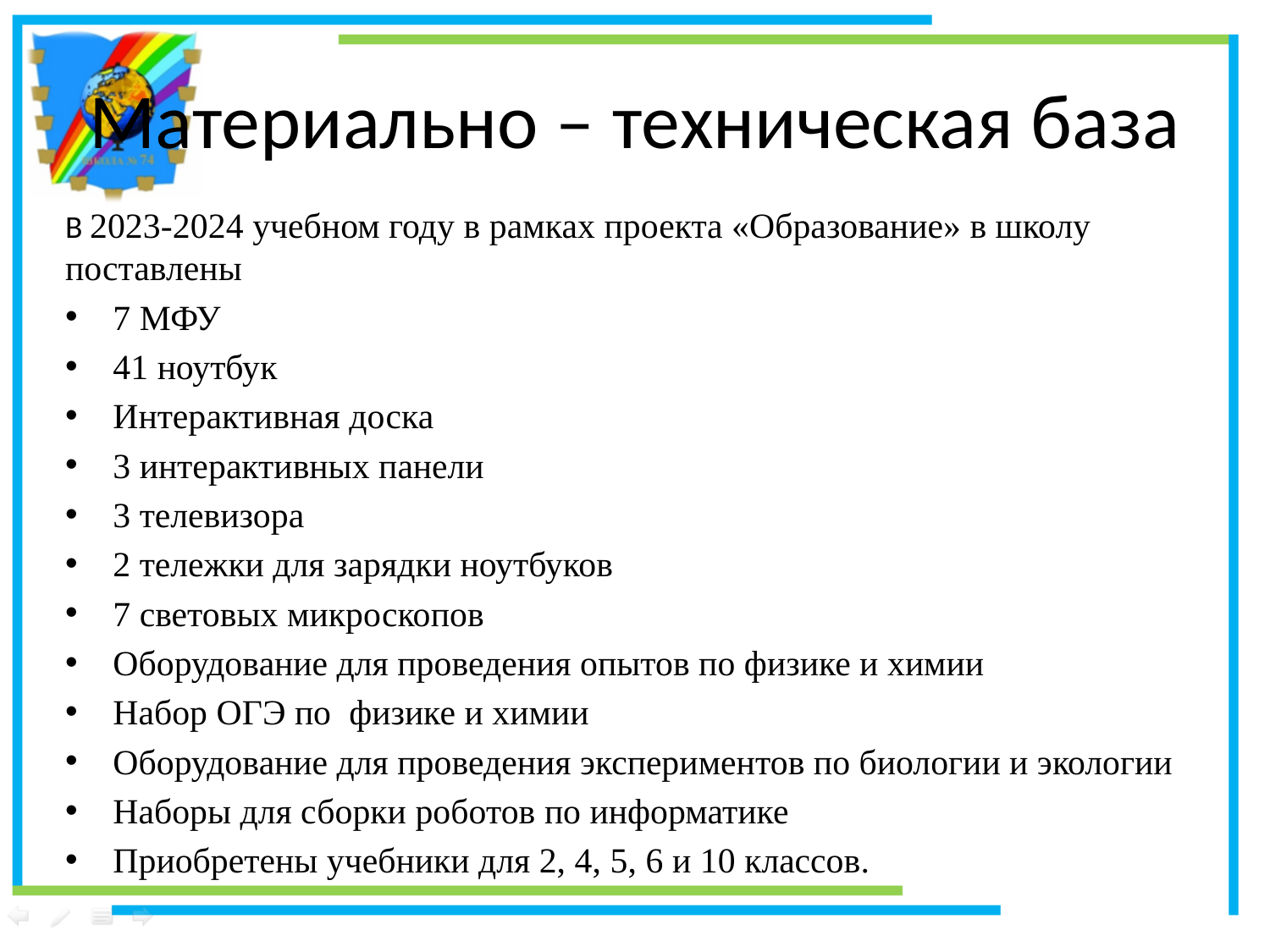

# Материально – техническая база
В 2023-2024 учебном году в рамках проекта «Образование» в школу поставлены
7 МФУ
41 ноутбук
Интерактивная доска
3 интерактивных панели
3 телевизора
2 тележки для зарядки ноутбуков
7 световых микроскопов
Оборудование для проведения опытов по физике и химии
Набор ОГЭ по  физике и химии
Оборудование для проведения экспериментов по биологии и экологии
Наборы для сборки роботов по информатике
Приобретены учебники для 2, 4, 5, 6 и 10 классов.